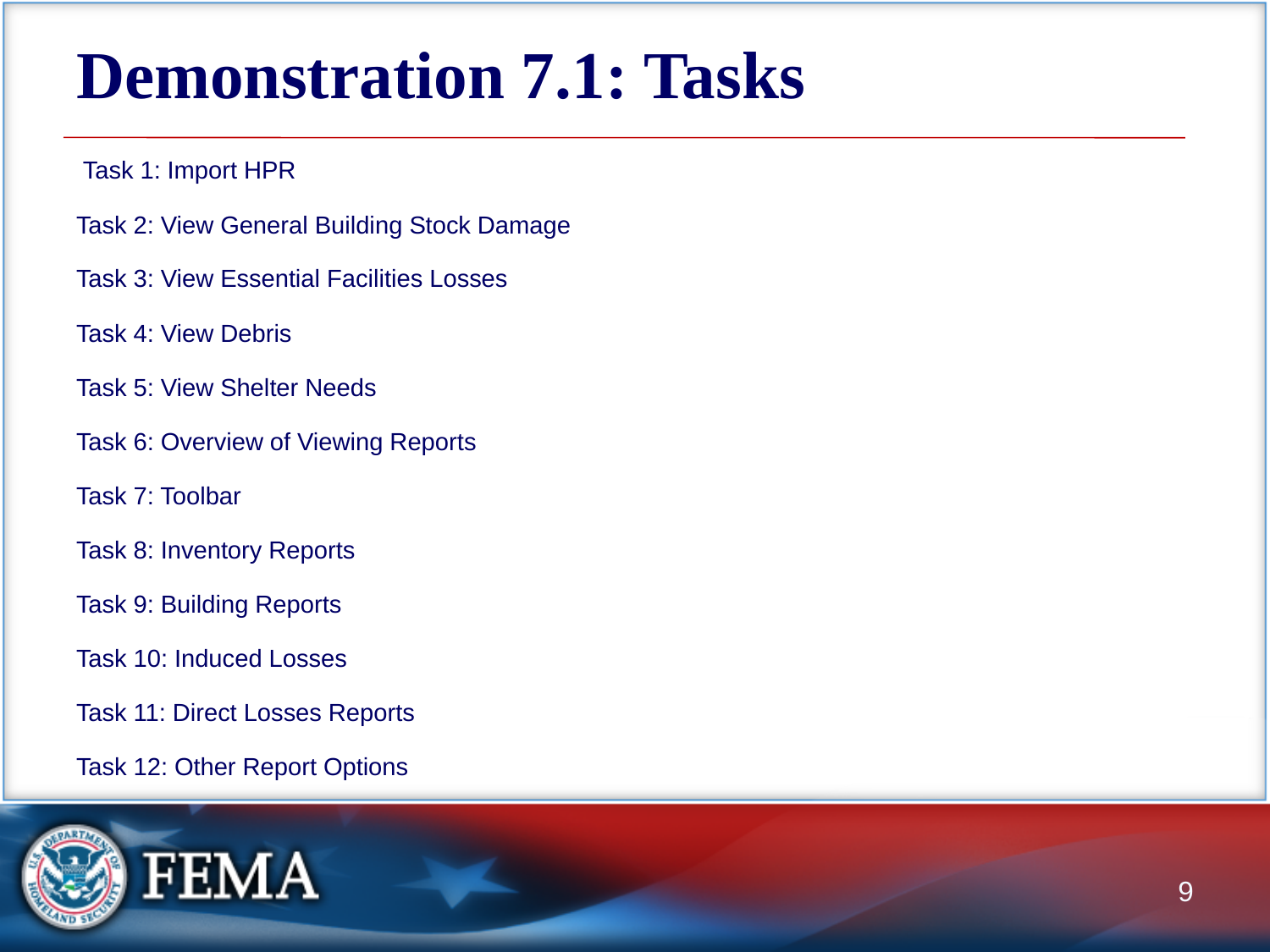

# Demonstration 7.1: Tasks
 Task 1: Import HPR
Task 2: View General Building Stock Damage
Task 3: View Essential Facilities Losses
Task 4: View Debris
Task 5: View Shelter Needs
Task 6: Overview of Viewing Reports
Task 7: Toolbar
Task 8: Inventory Reports
Task 9: Building Reports
Task 10: Induced Losses
Task 11: Direct Losses Reports
Task 12: Other Report Options
9